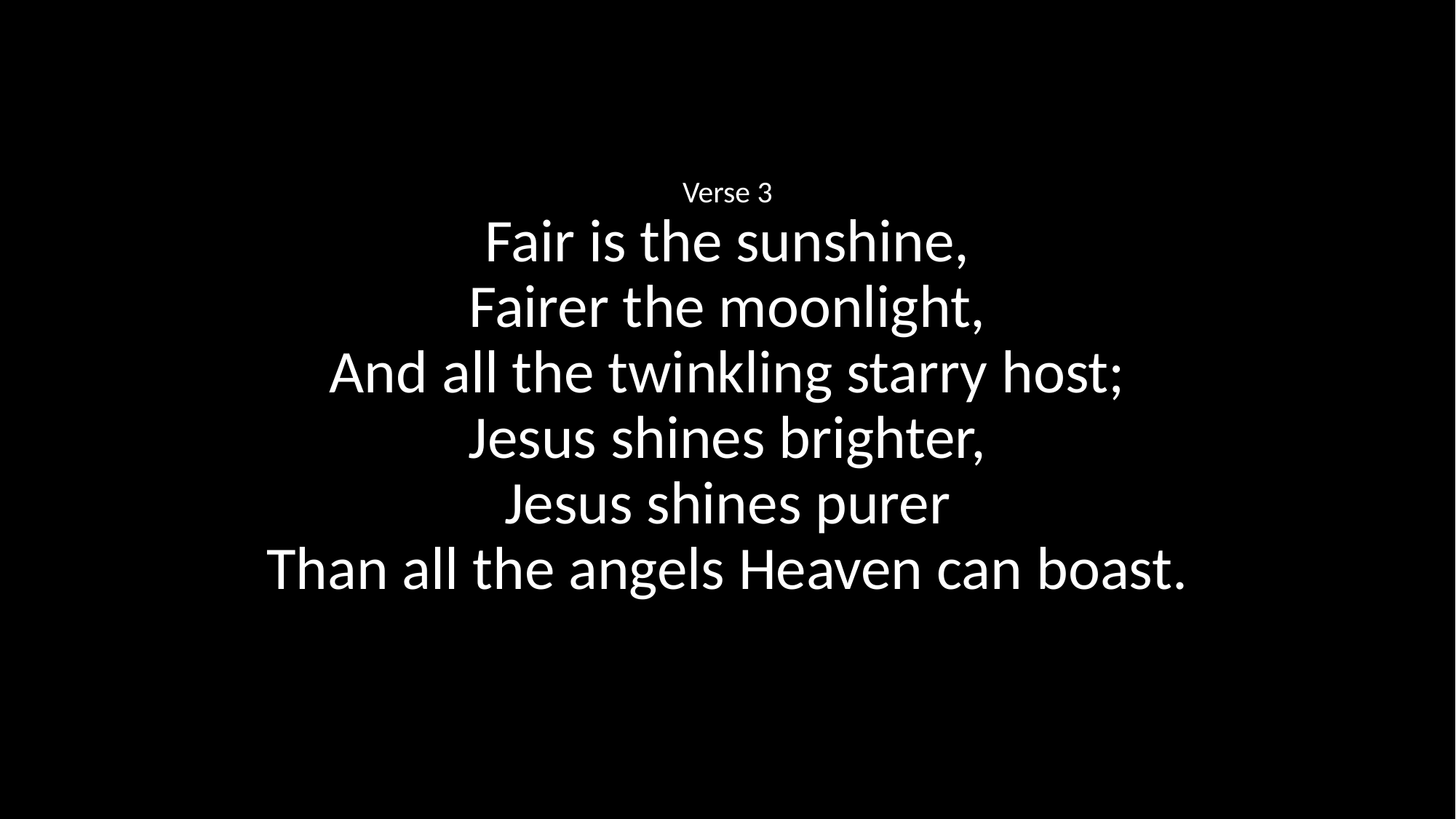

Verse 3
Fair is the sunshine,
Fairer the moonlight,
And all the twinkling starry host;
Jesus shines brighter,
Jesus shines purer
Than all the angels Heaven can boast.